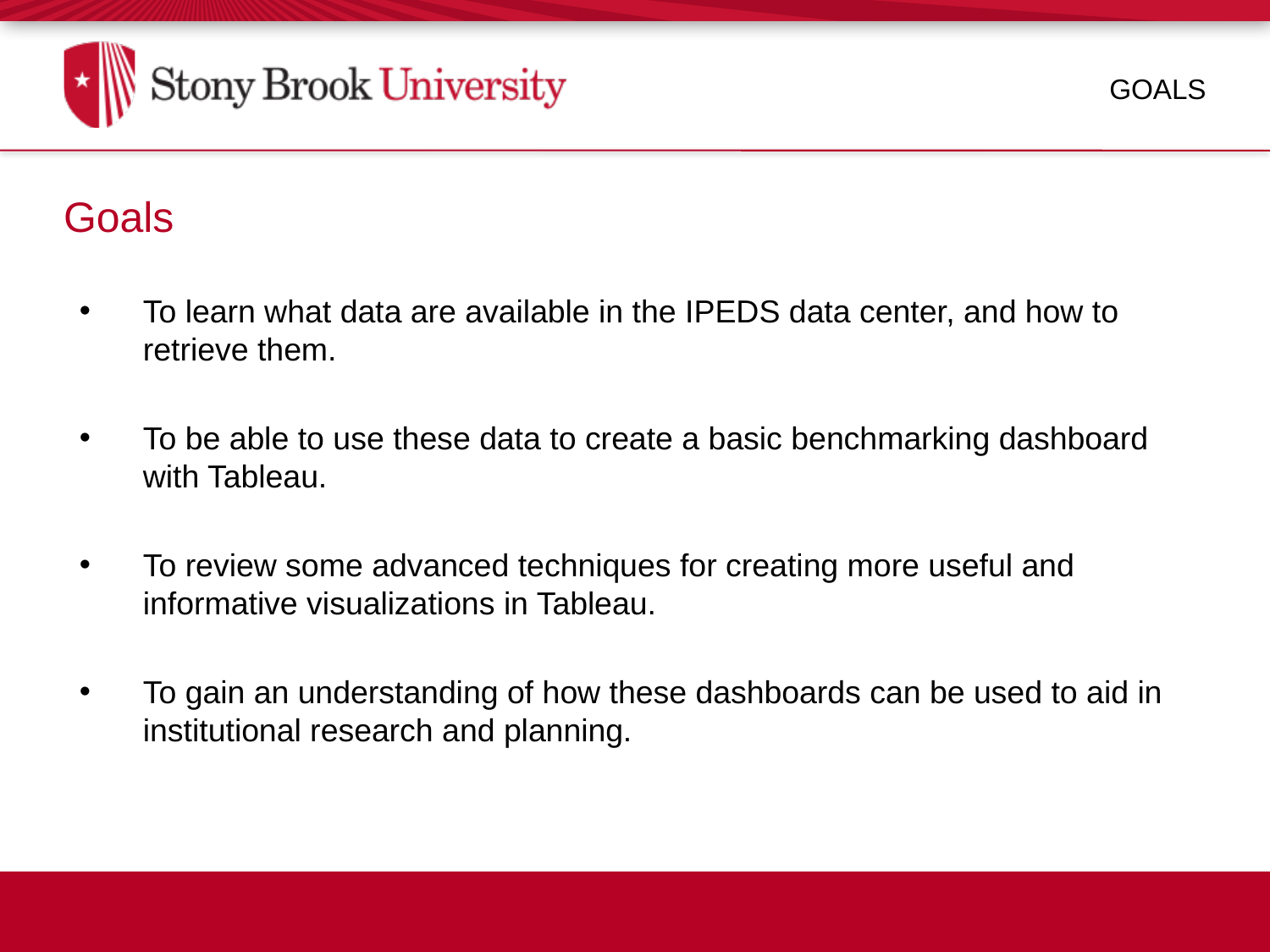

Goals
Goals

To learn what data are available in the IPEDS data center, and how to retrieve them.

To be able to use these data to create a basic benchmarking dashboard with Tableau.

To review some advanced techniques for creating more useful and informative visualizations in Tableau.

To gain an understanding of how these dashboards can be used to aid in institutional research and planning.